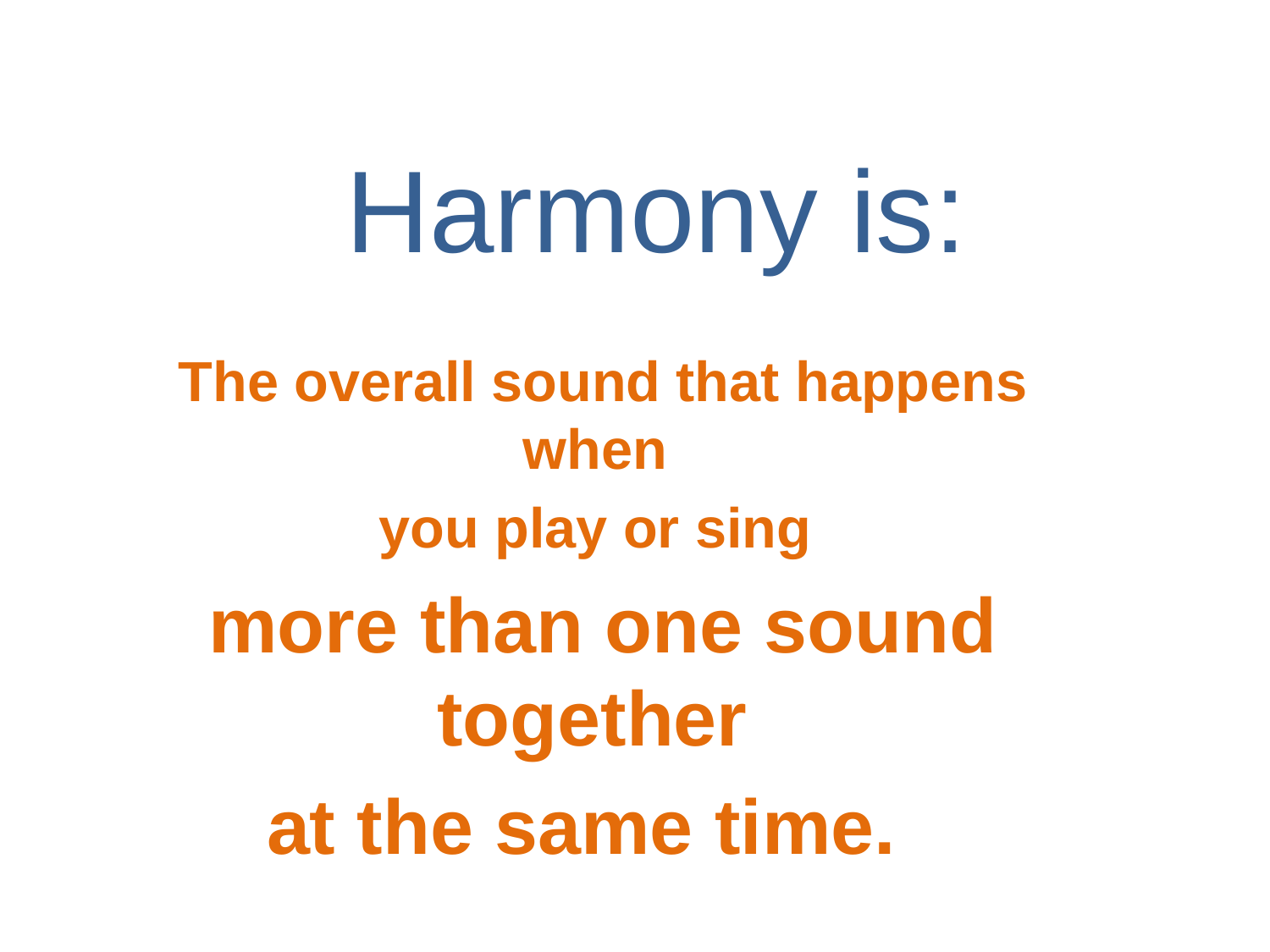

# Harmony is:
The overall sound that happens when
you play or sing
more than one sound together
at the same time.